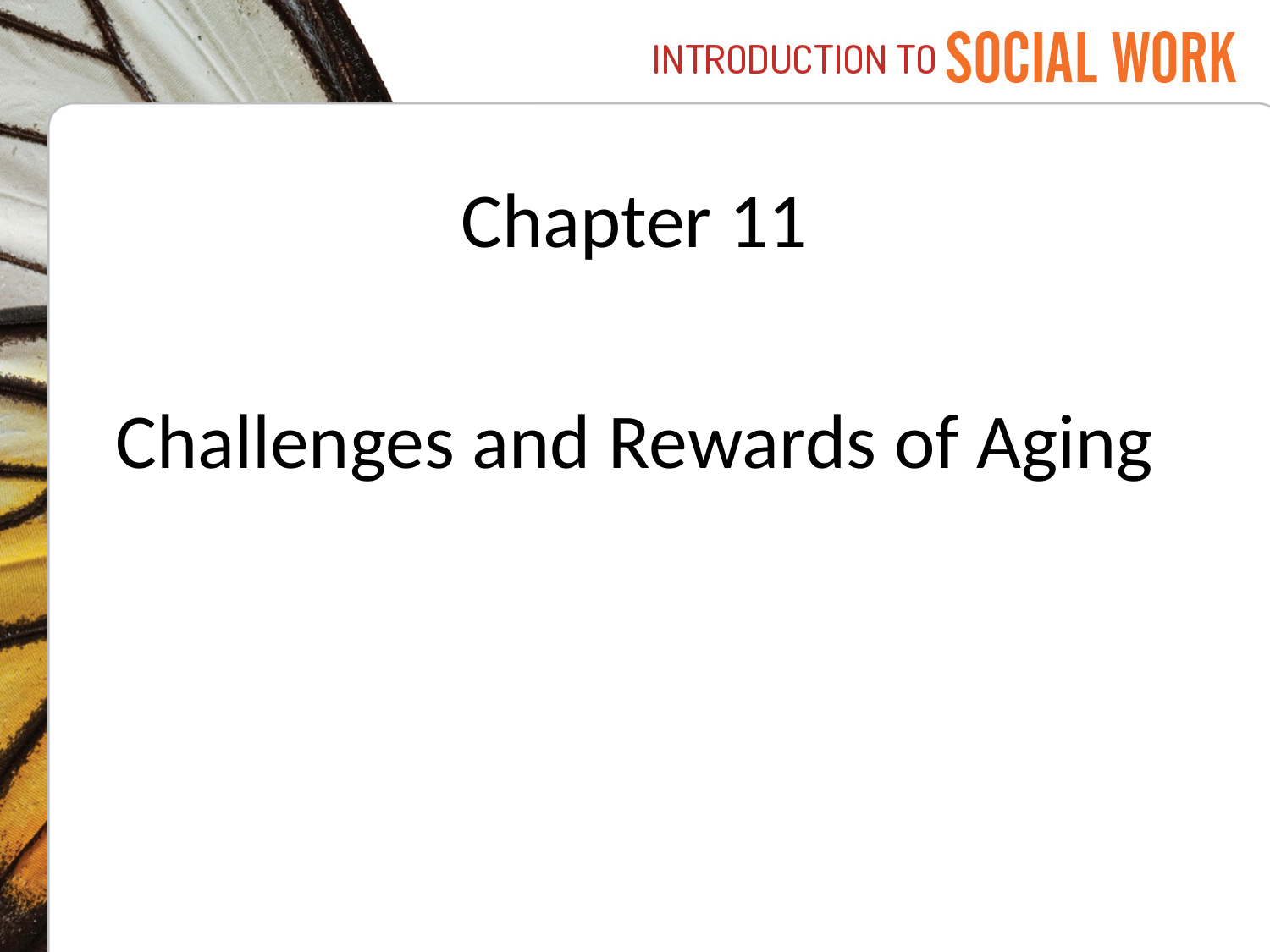

# Chapter 11

Challenges and Rewards of Aging